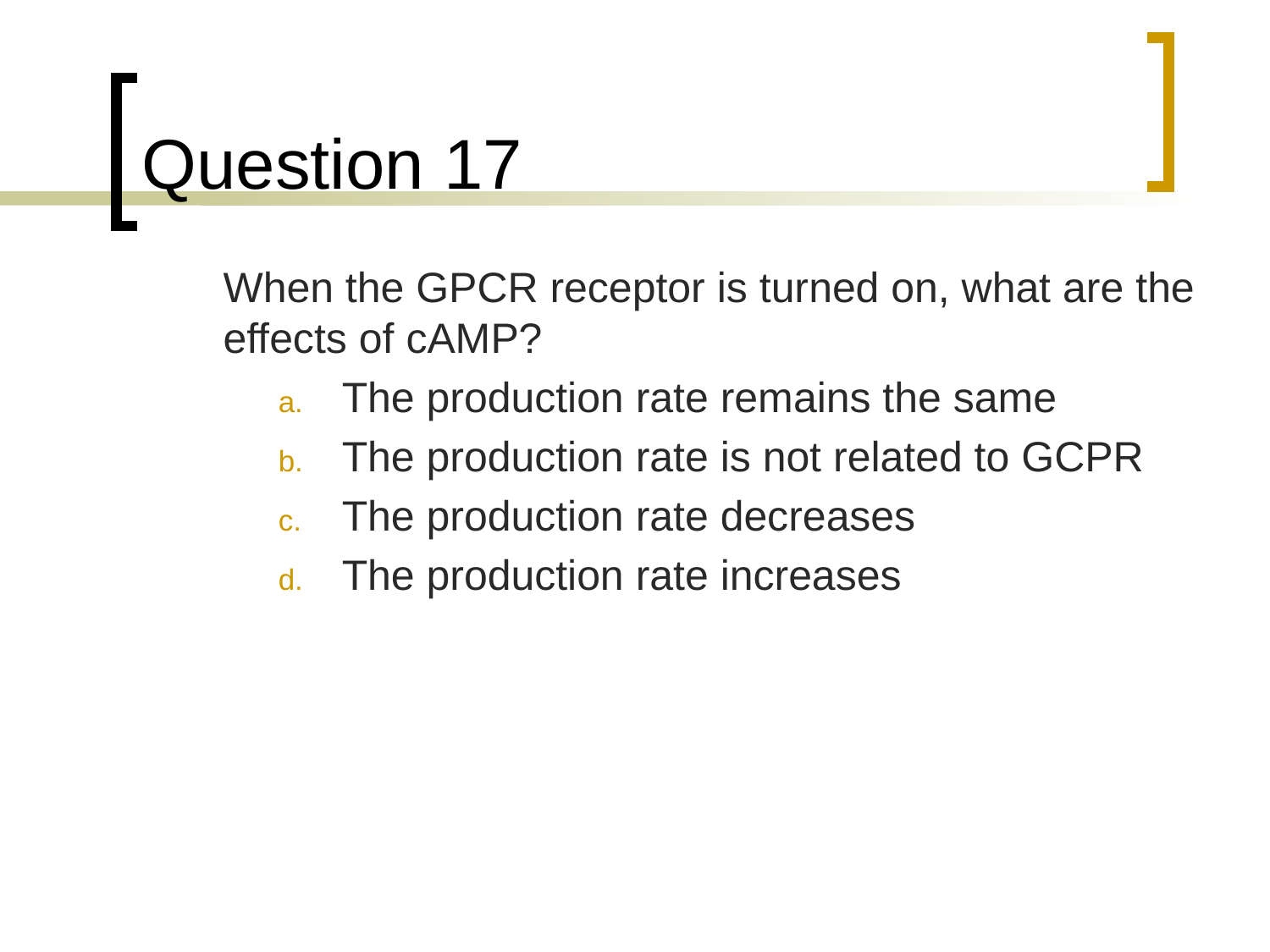

# Question 17
	When the GPCR receptor is turned on, what are the effects of cAMP?
The production rate remains the same
The production rate is not related to GCPR
The production rate decreases
The production rate increases